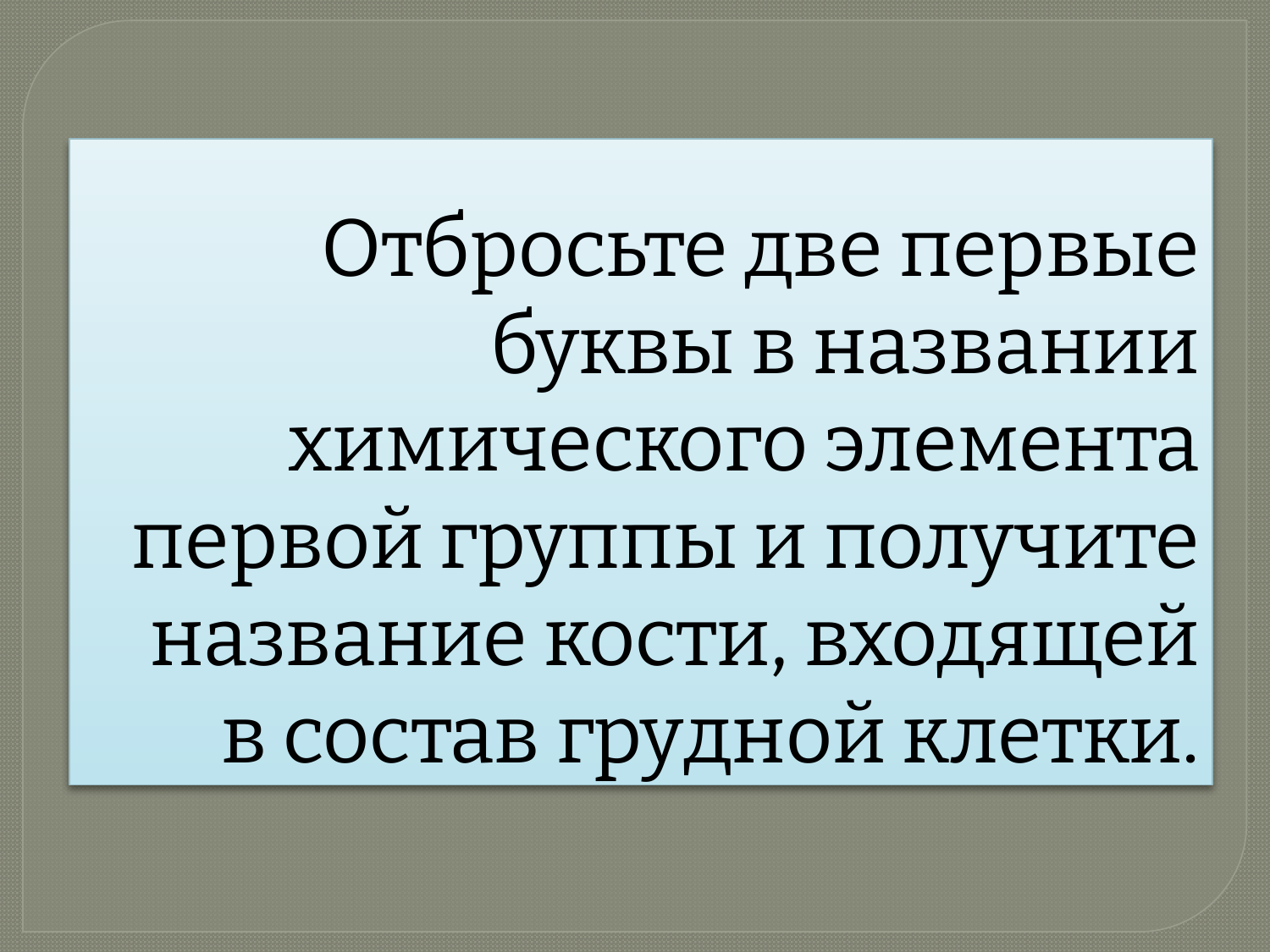

# Отбросьте две первые буквы в названии химического элемента первой группы и получите название кости, входящей в состав грудной клетки.